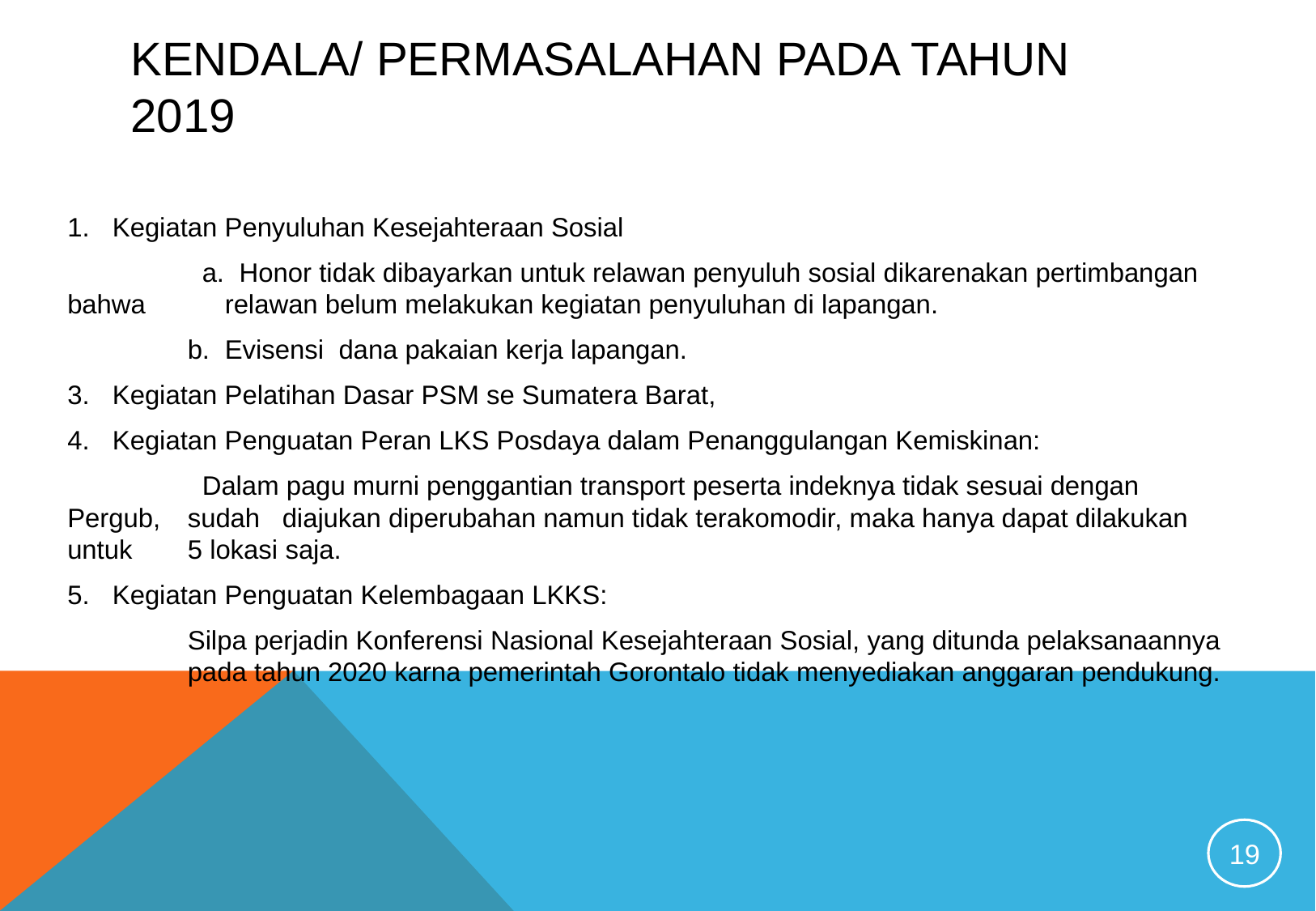

# Kendala/ permasalahan pada tahun 2019

Kegiatan Penyuluhan Kesejahteraan Sosial
                  a.  Honor tidak dibayarkan untuk relawan penyuluh sosial dikarenakan pertimbangan bahwa    	     relawan belum melakukan kegiatan penyuluhan di lapangan.
      	b.  Evisensi  dana pakaian kerja lapangan.
Kegiatan Pelatihan Dasar PSM se Sumatera Barat,
Kegiatan Penguatan Peran LKS Posdaya dalam Penanggulangan Kemiskinan:
                  Dalam pagu murni penggantian transport peserta indeknya tidak sesuai dengan Pergub, 	sudah   diajukan diperubahan namun tidak terakomodir, maka hanya dapat dilakukan untuk 	5 lokasi saja.
Kegiatan Penguatan Kelembagaan LKKS:
	Silpa perjadin Konferensi Nasional Kesejahteraan Sosial, yang ditunda pelaksanaannya 	pada tahun 2020 karna pemerintah Gorontalo tidak menyediakan anggaran pendukung.

19